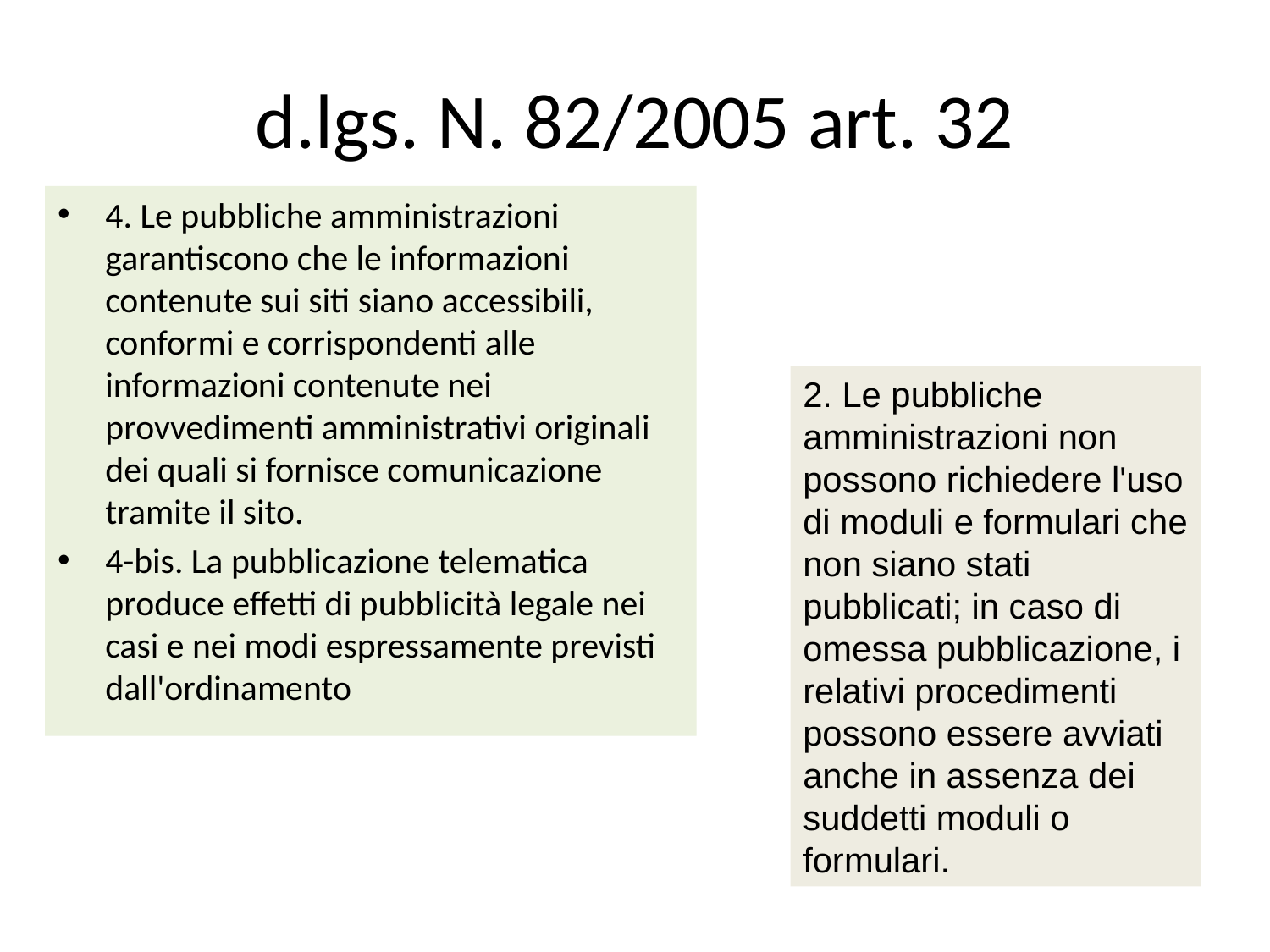

# d.lgs. N. 82/2005 art. 32
4. Le pubbliche amministrazioni garantiscono che le informazioni contenute sui siti siano accessibili, conformi e corrispondenti alle informazioni contenute nei provvedimenti amministrativi originali dei quali si fornisce comunicazione tramite il sito.
4-bis. La pubblicazione telematica produce effetti di pubblicità legale nei casi e nei modi espressamente previsti dall'ordinamento

2. Le pubbliche amministrazioni non possono richiedere l'uso di moduli e formulari che non siano stati pubblicati; in caso di omessa pubblicazione, i relativi procedimenti possono essere avviati anche in assenza dei suddetti moduli o formulari.